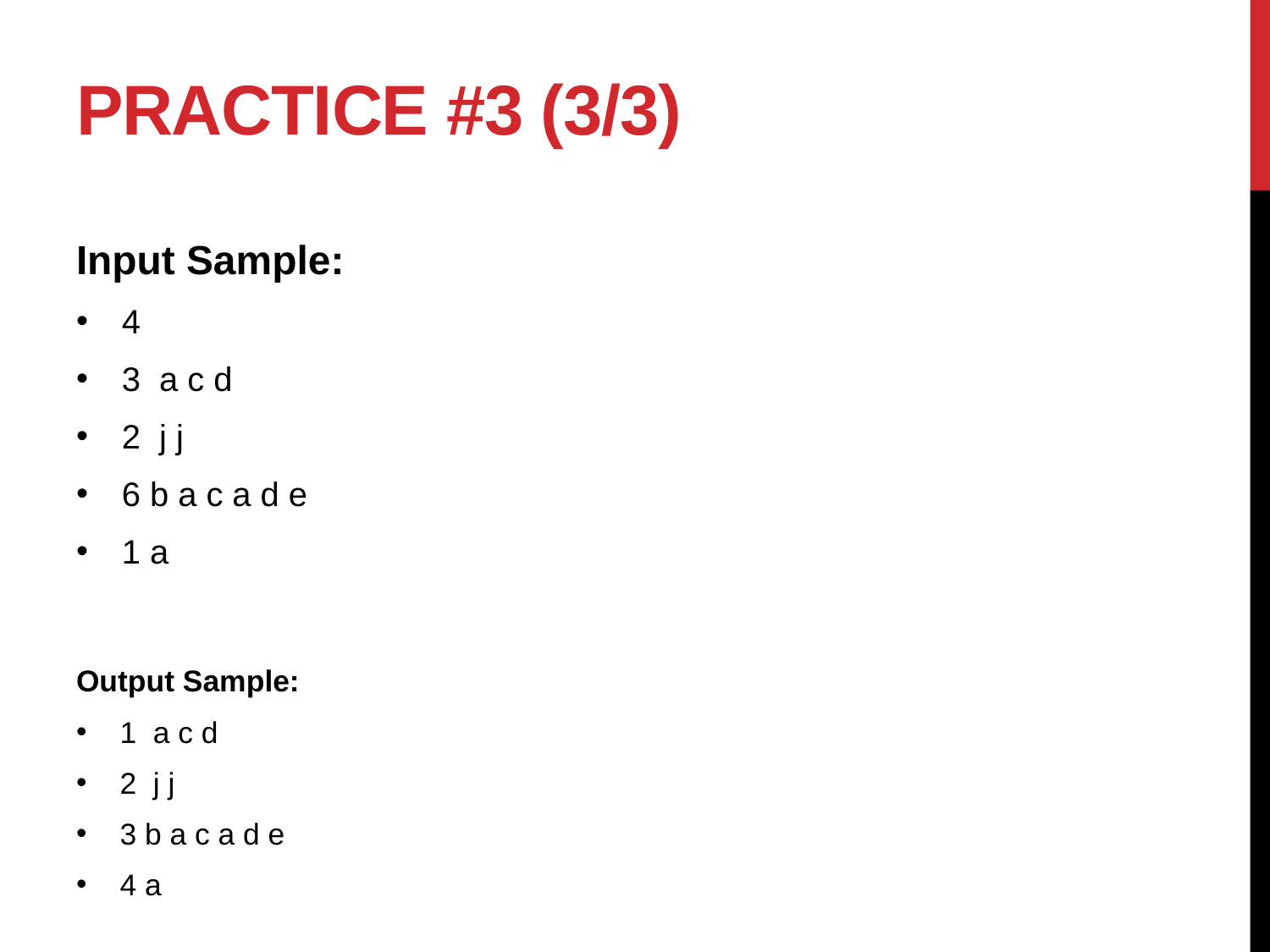

# Practice #3 (3/3)
Input Sample:
4
3  a c d
2  j j
6 b a c a d e
1 a
Output Sample:
1  a c d
2  j j
3 b a c a d e
4 a